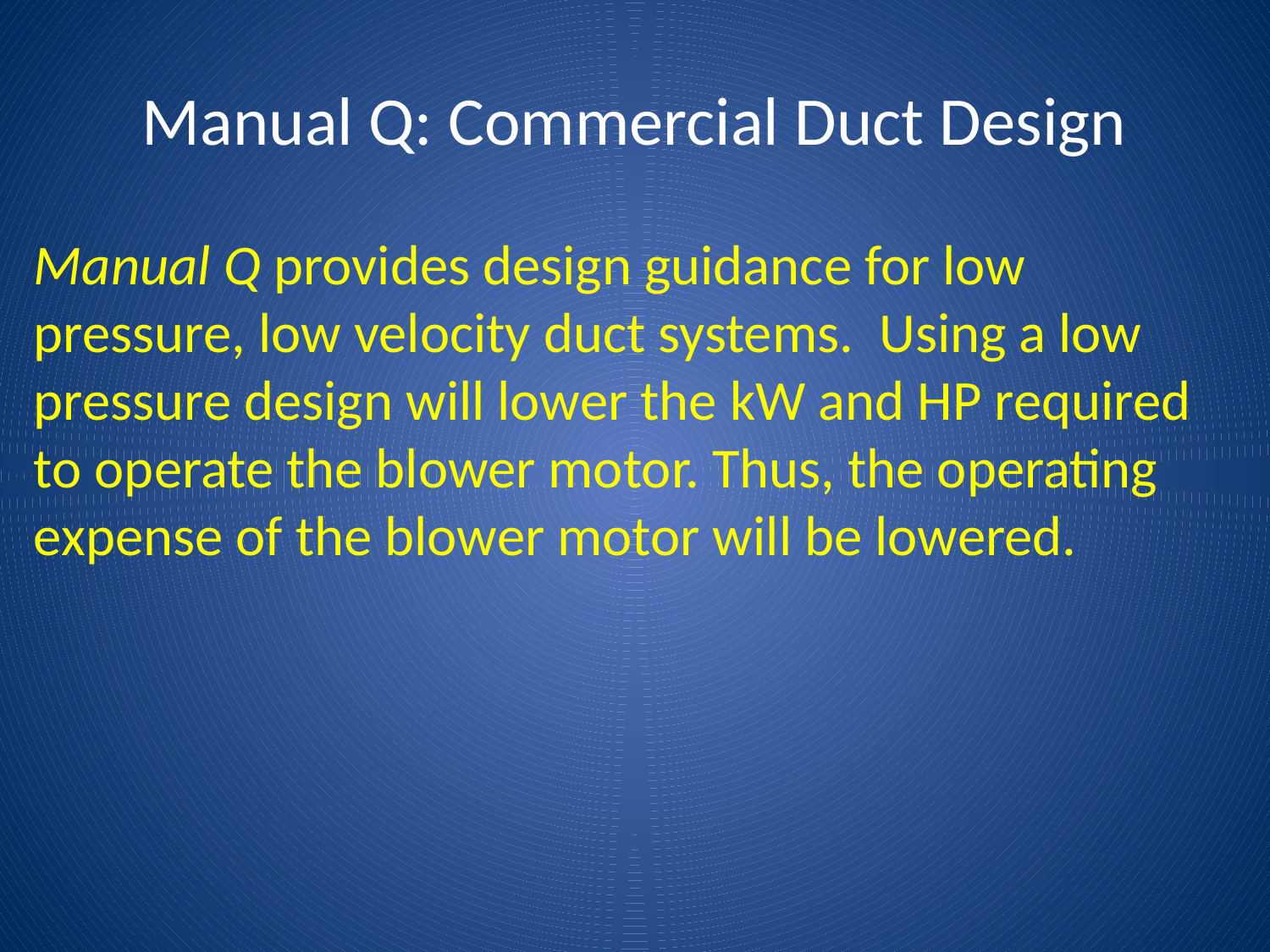

# Manual Q: Commercial Duct Design
Manual Q provides design guidance for low pressure, low velocity duct systems.  Using a low pressure design will lower the kW and HP required to operate the blower motor. Thus, the operating expense of the blower motor will be lowered.